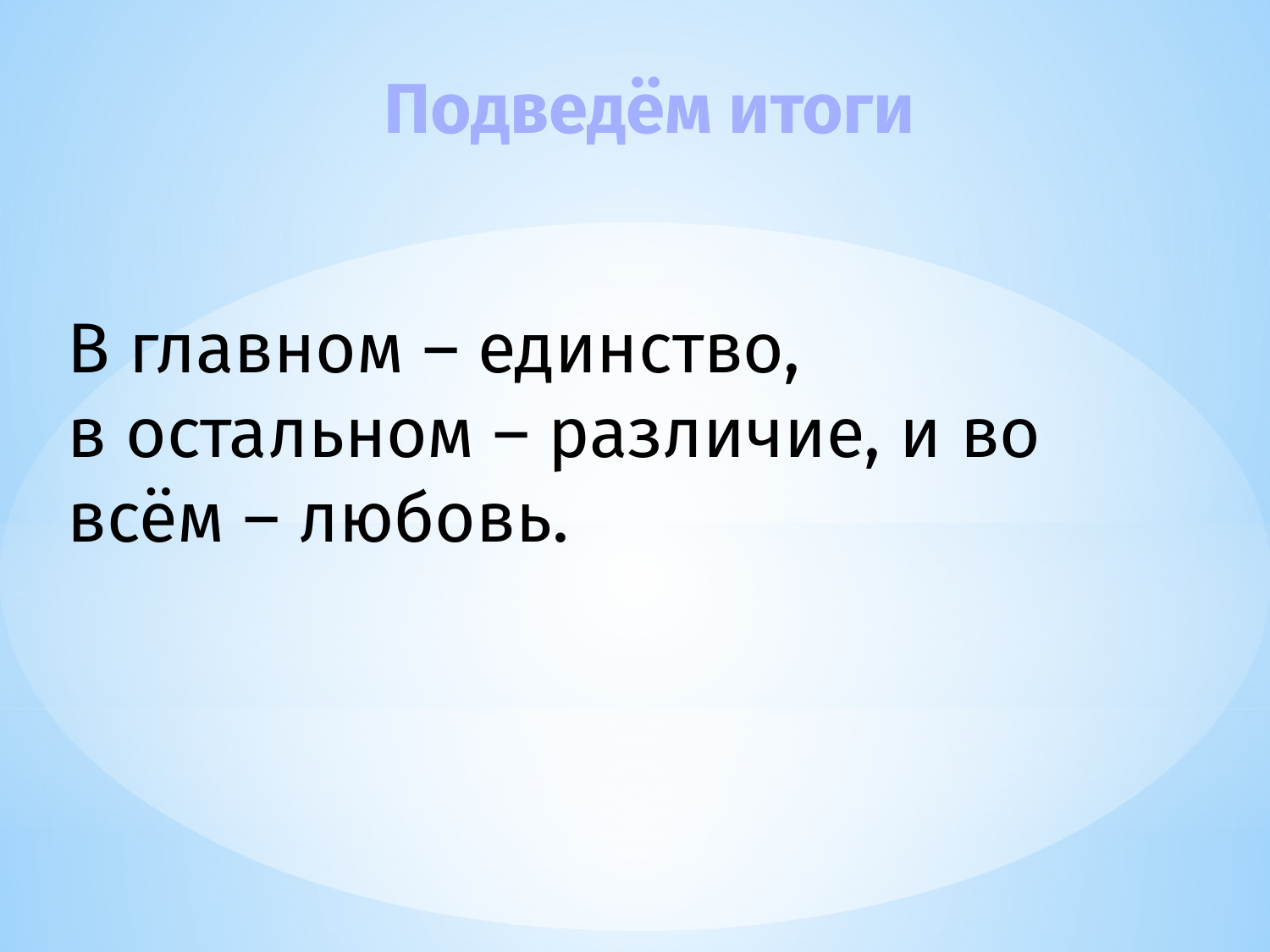

Подведём итоги
В главном – единство,
в остальном – различие, и во всём – любовь.